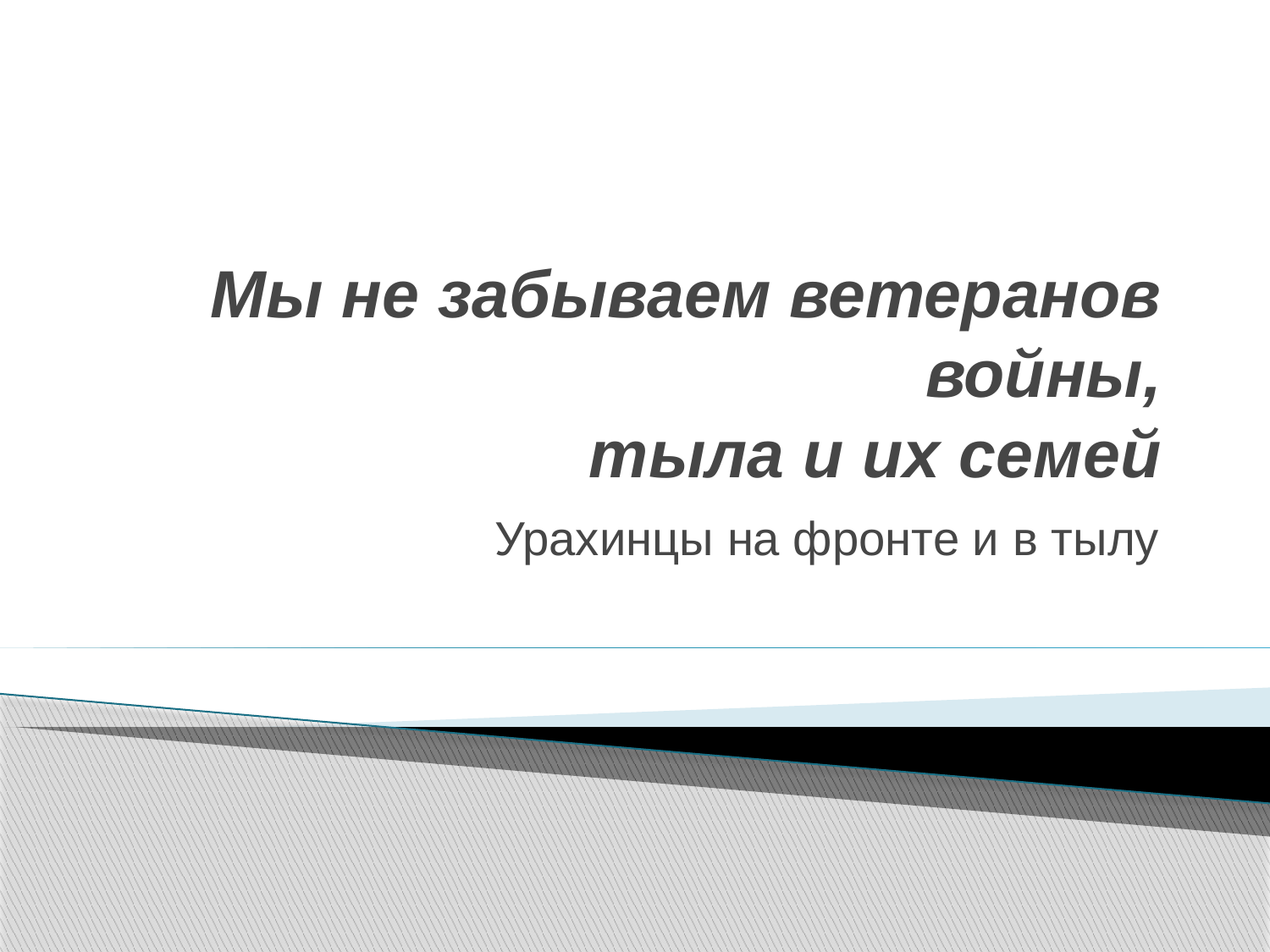

# Мы не забываем ветеранов войны, тыла и их семей
Урахинцы на фронте и в тылу